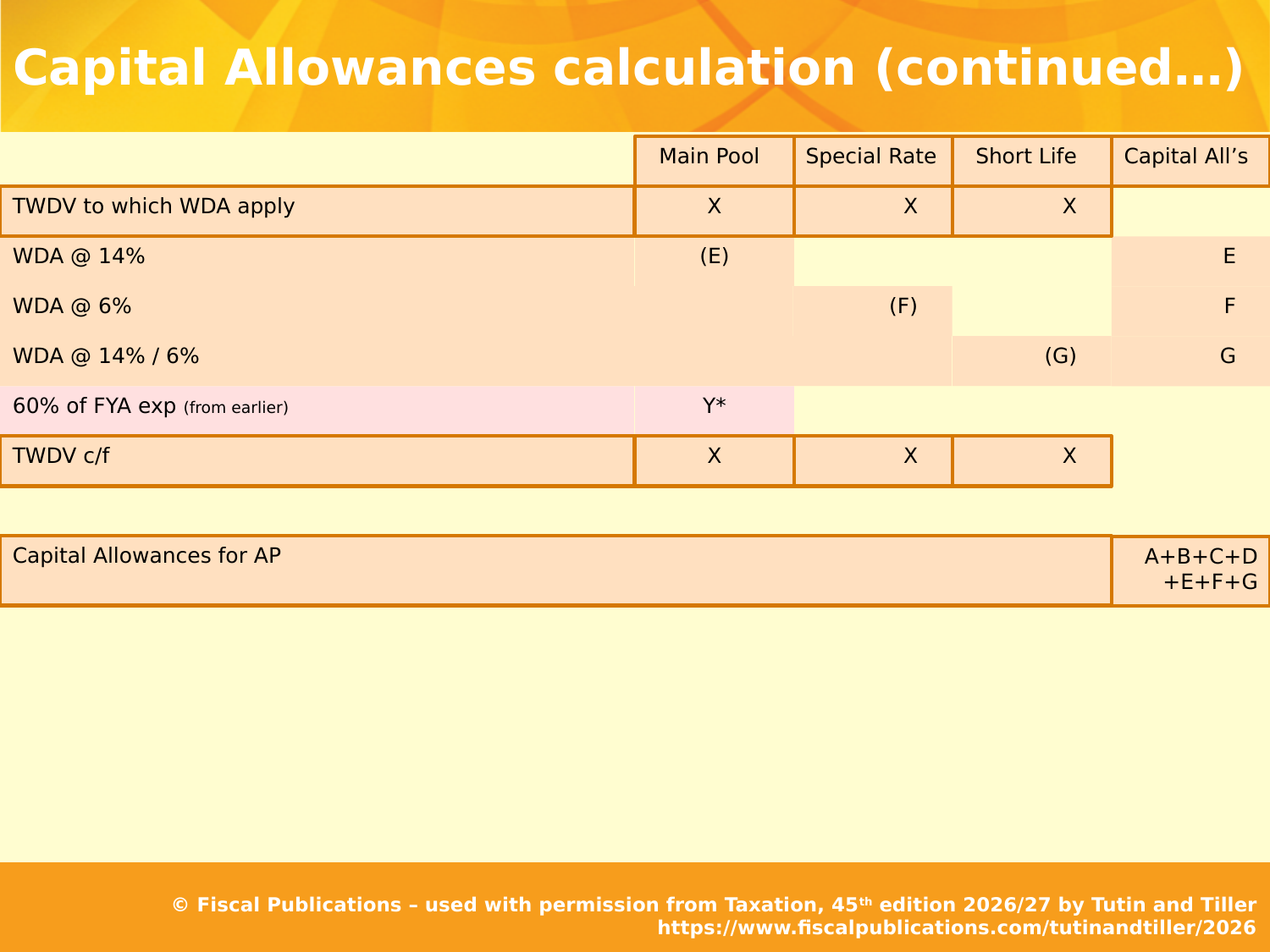

# Capital Allowances calculation (continued…)
	Main Pool
	Special Rate
	Short Life
	Capital All’s
TWDV to which WDA apply
X
	X
	X
WDA @ 14%
(E)
	E
WDA @ 6%
	(F)
	F
WDA @ 14% / 6%
	(G)
	G
60% of FYA exp (from earlier)
Y*
TWDV c/f
X
	X
	X
Capital Allowances for AP
	A+B+C+D
+E+F+G